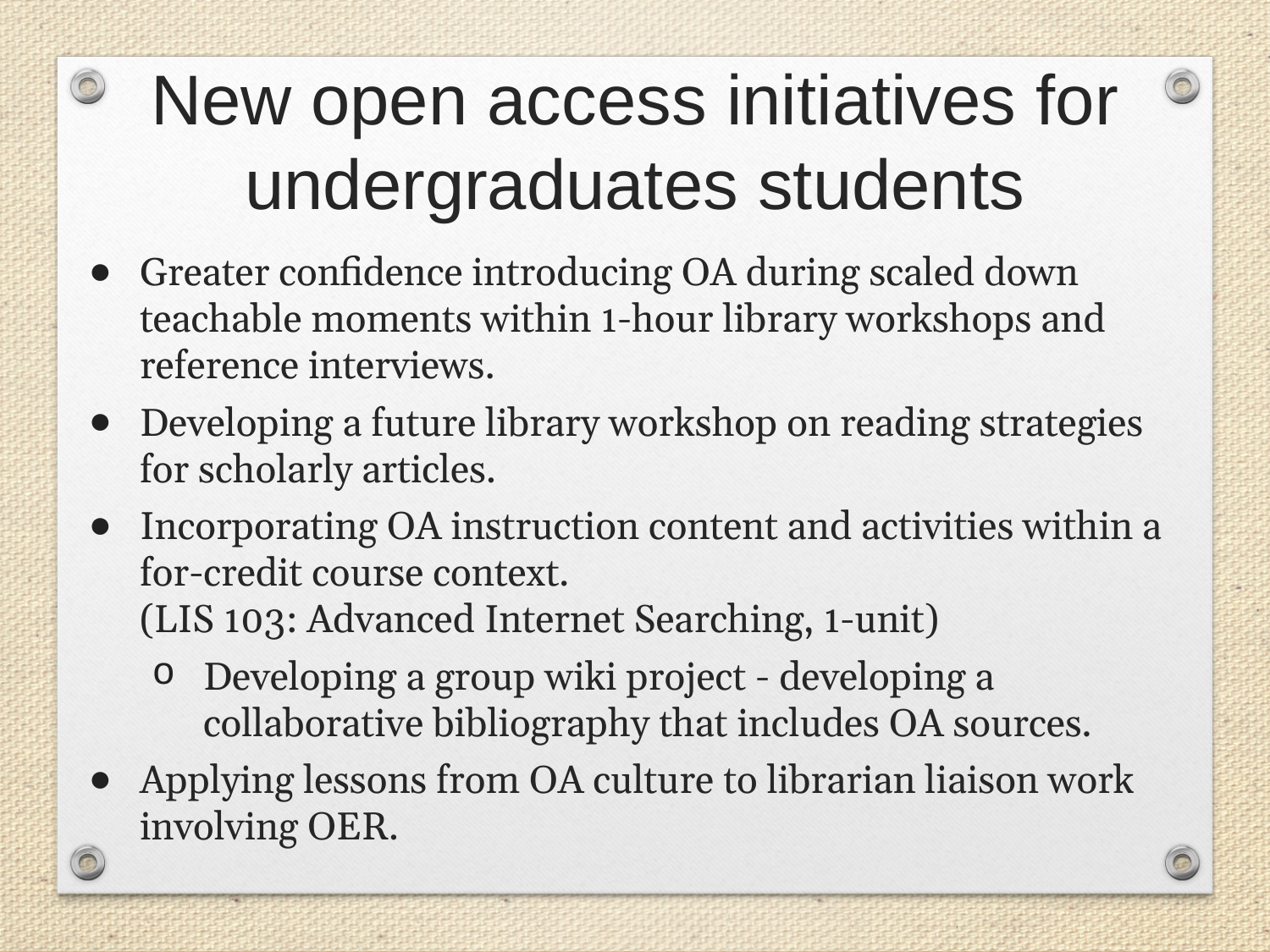

# New open access initiatives for undergraduates students
Greater confidence introducing OA during scaled down teachable moments within 1-hour library workshops and reference interviews.
Developing a future library workshop on reading strategies for scholarly articles.
Incorporating OA instruction content and activities within a for-credit course context.
(LIS 103: Advanced Internet Searching, 1-unit)
Developing a group wiki project - developing a collaborative bibliography that includes OA sources.
Applying lessons from OA culture to librarian liaison work involving OER.